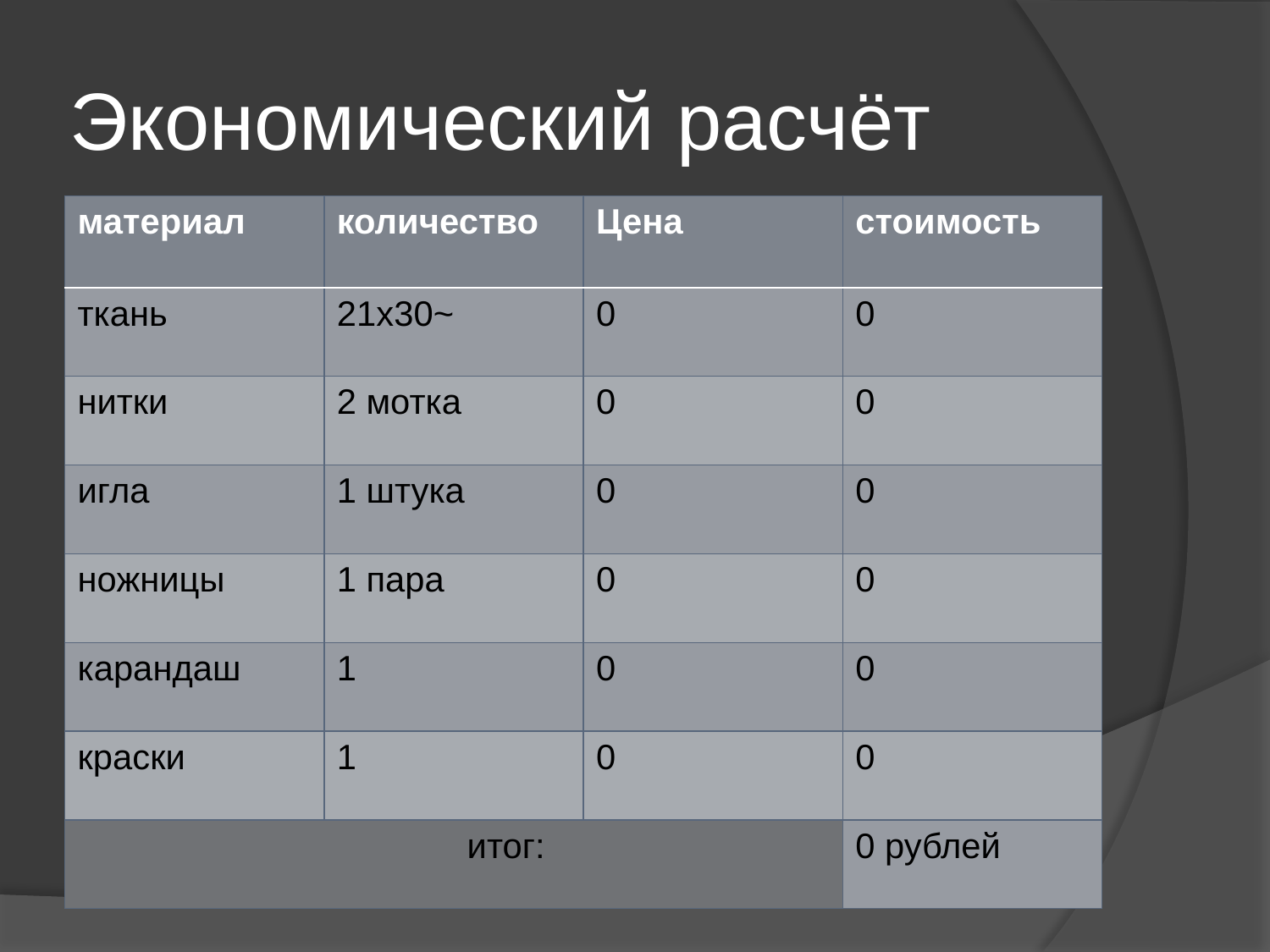

# Экономический расчёт
| материал | количество | Цена | стоимость |
| --- | --- | --- | --- |
| ткань | 21x30~ | 0 | 0 |
| нитки | 2 мотка | 0 | 0 |
| игла | 1 штука | 0 | 0 |
| ножницы | 1 пара | 0 | 0 |
| карандаш | 1 | 0 | 0 |
| краски | 1 | 0 | 0 |
| итог: |  |  | 0 рублей |